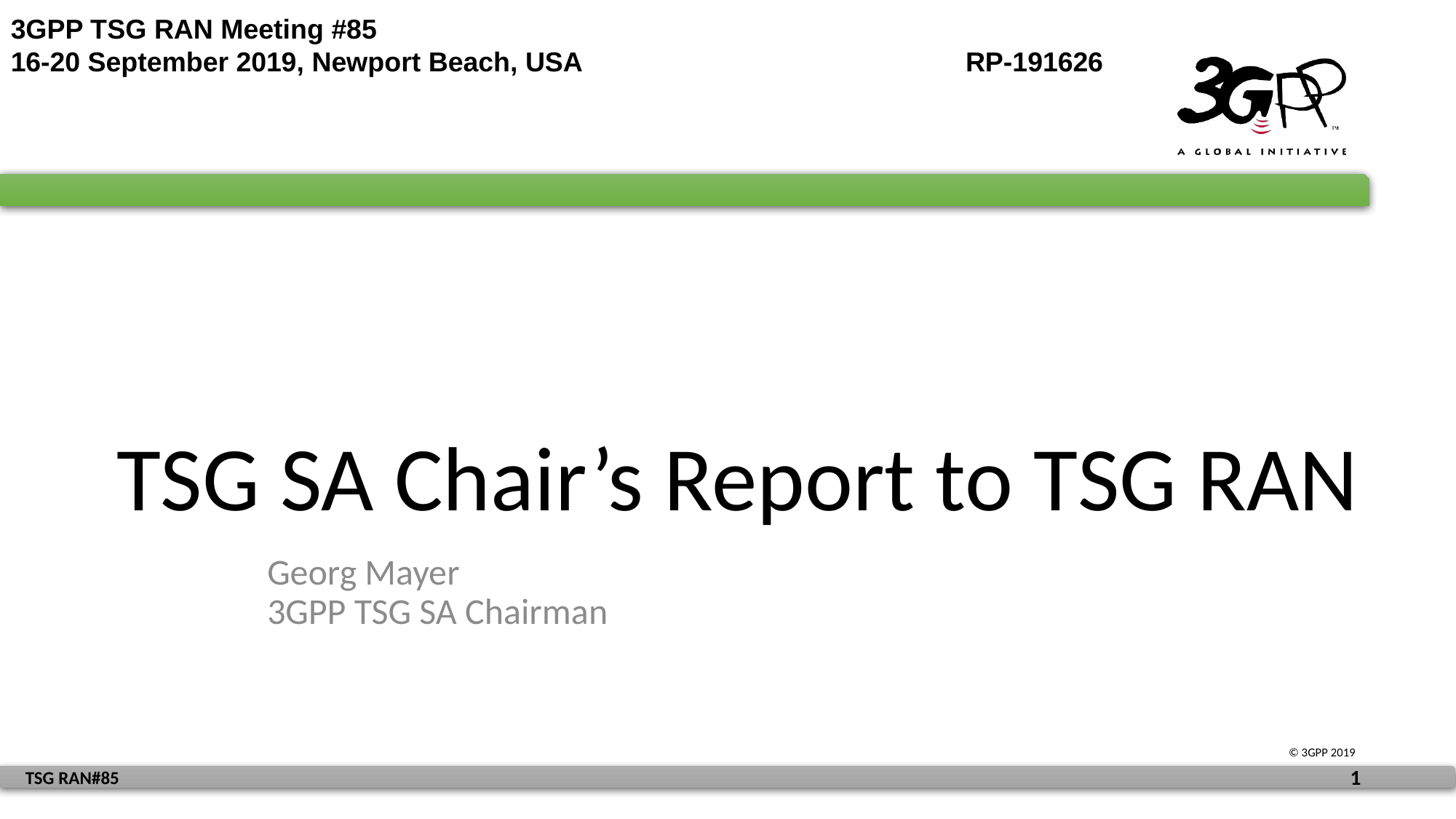

3GPP TSG RAN Meeting #85
16-20 September 2019, Newport Beach, USA	RP-191626
# TSG SA Chair’s Report to TSG RAN
Georg Mayer
3GPP TSG SA Chairman